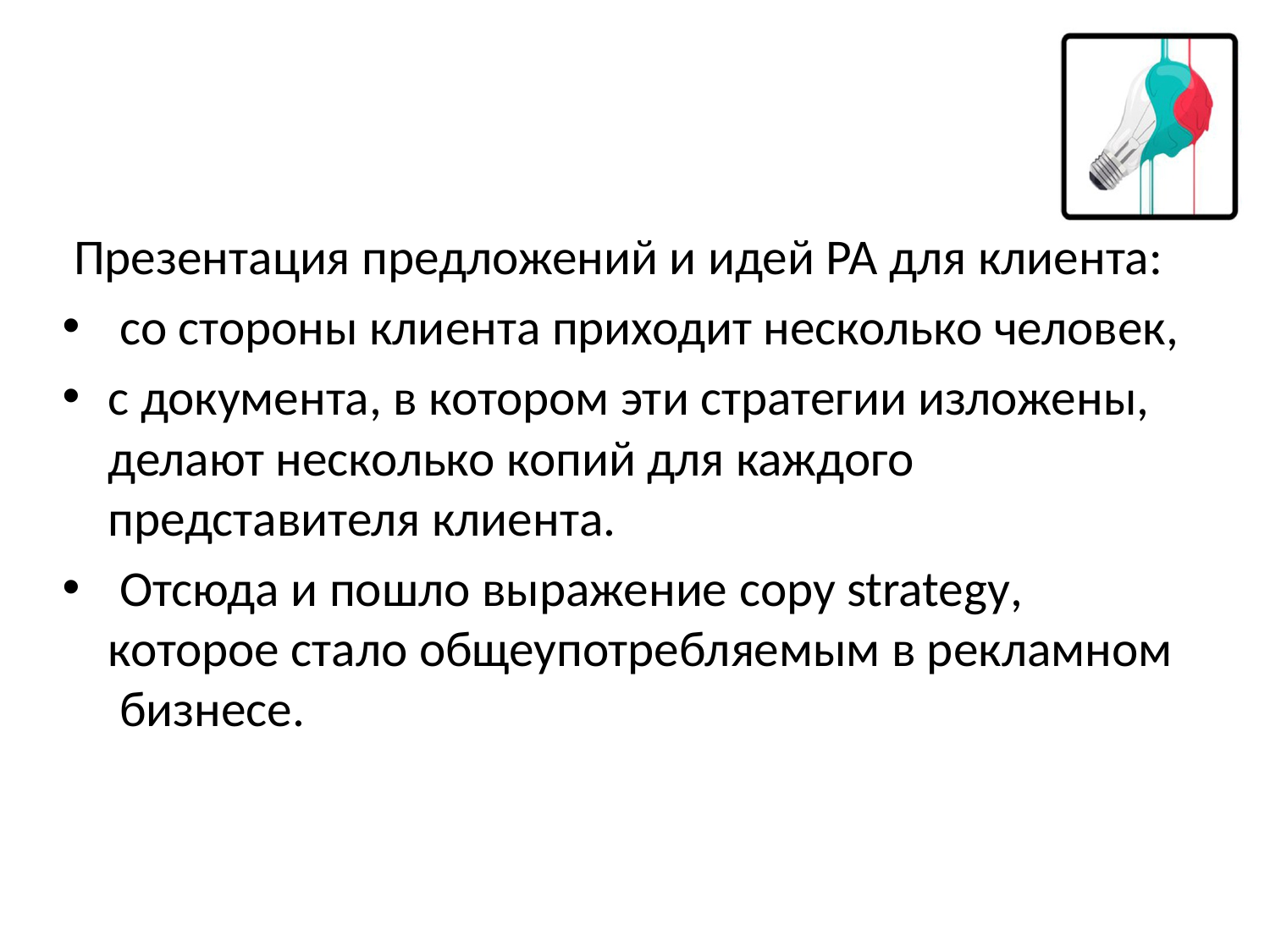

Презентация предложений и идей РА для клиента:
 со стороны клиента приходит несколько человек,
с документа, в котором эти стратегии изложены, делают несколько копий для каждого представителя клиента.
 Отсюда и пошло выражение copy strategy, которое стало общеупотребляемым в рекламном  бизнесе.